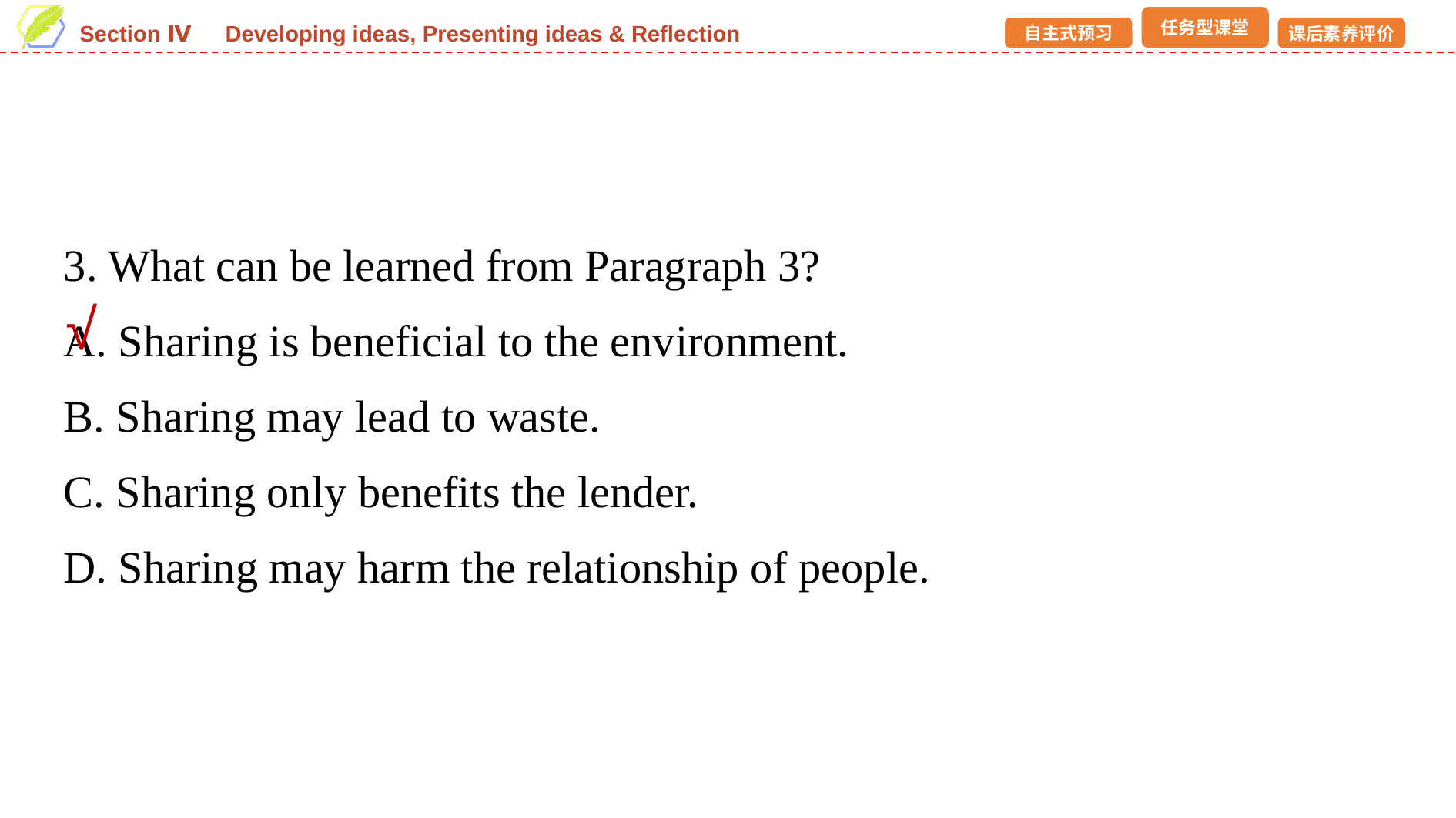

3. What can be learned from Paragraph 3?
A. Sharing is beneficial to the environment.
B. Sharing may lead to waste.
C. Sharing only benefits the lender.
D. Sharing may harm the relationship of people.
√